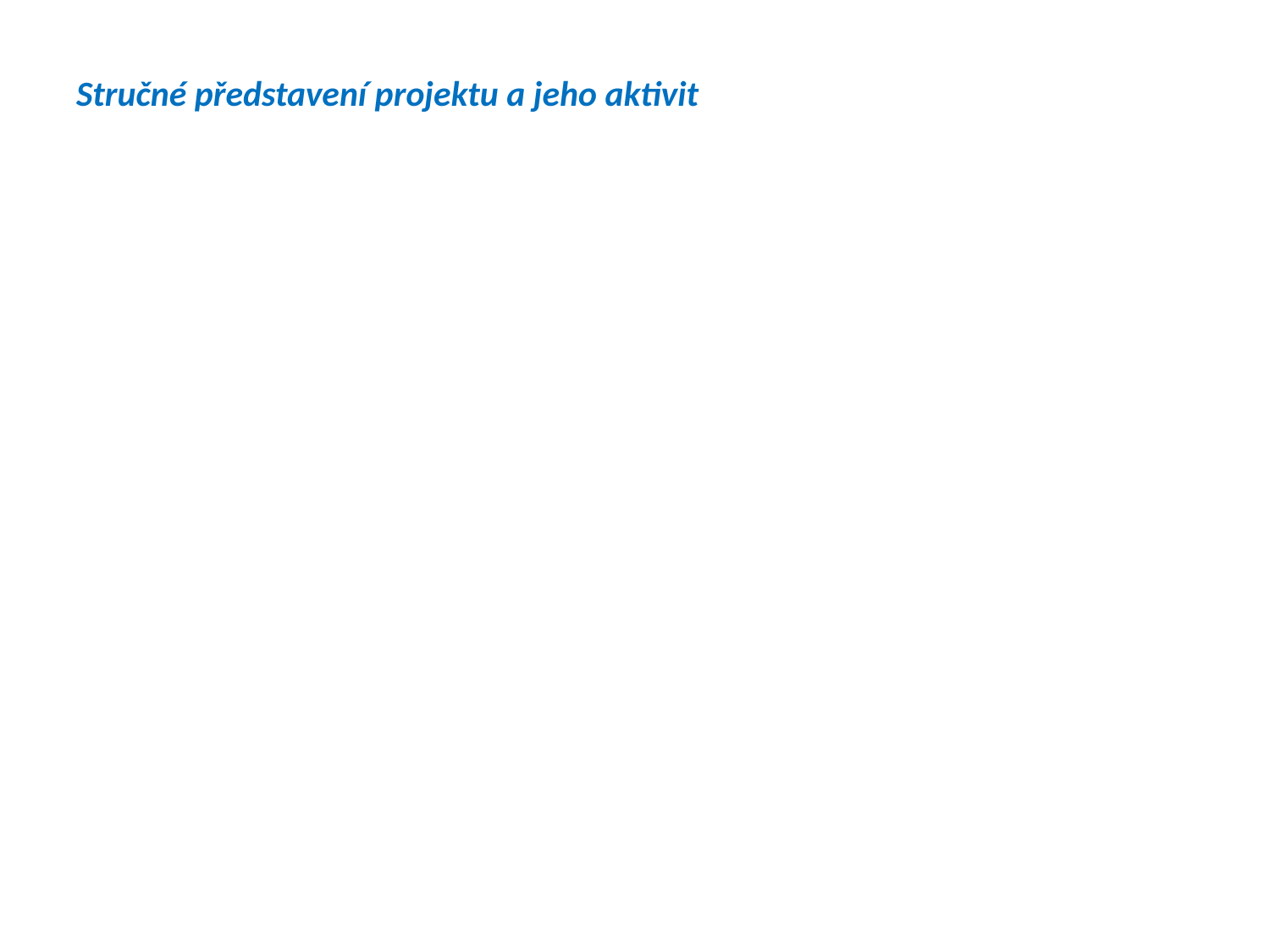

# Stručné představení projektu a jeho aktivit